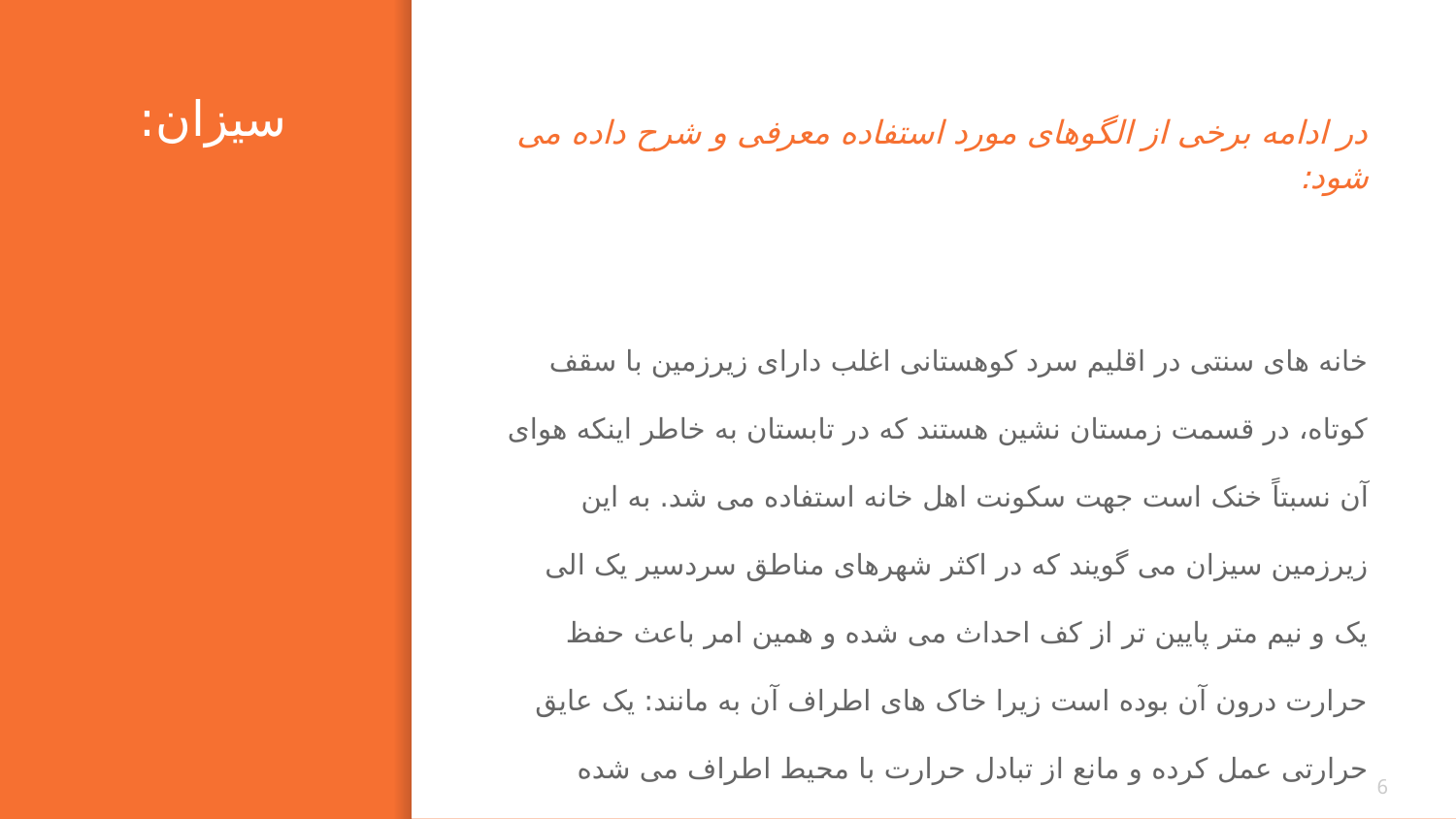

# سیزان:
در ادامه برخی از الگوهای مورد استفاده معرفی و شرح داده می شود:
خانه های سنتی در اقلیم سرد کوهستانی اغلب دارای زیرزمین با سقف کوتاه، در قسمت زمستان نشین هستند که در تابستان به خاطر اینکه هوای آن نسبتاً خنک است جهت سکونت اهل خانه استفاده می شد. به این زیرزمین سیزان می گویند که در اکثر شهرهای مناطق سردسیر یک الی یک و نیم متر پایین تر از کف احداث می شده و همین امر باعث حفظ حرارت درون آن بوده است زیرا خاک های اطراف آن به مانند: یک عایق حرارتی عمل کرده و مانع از تبادل حرارت با محیط اطراف می شده است.
6